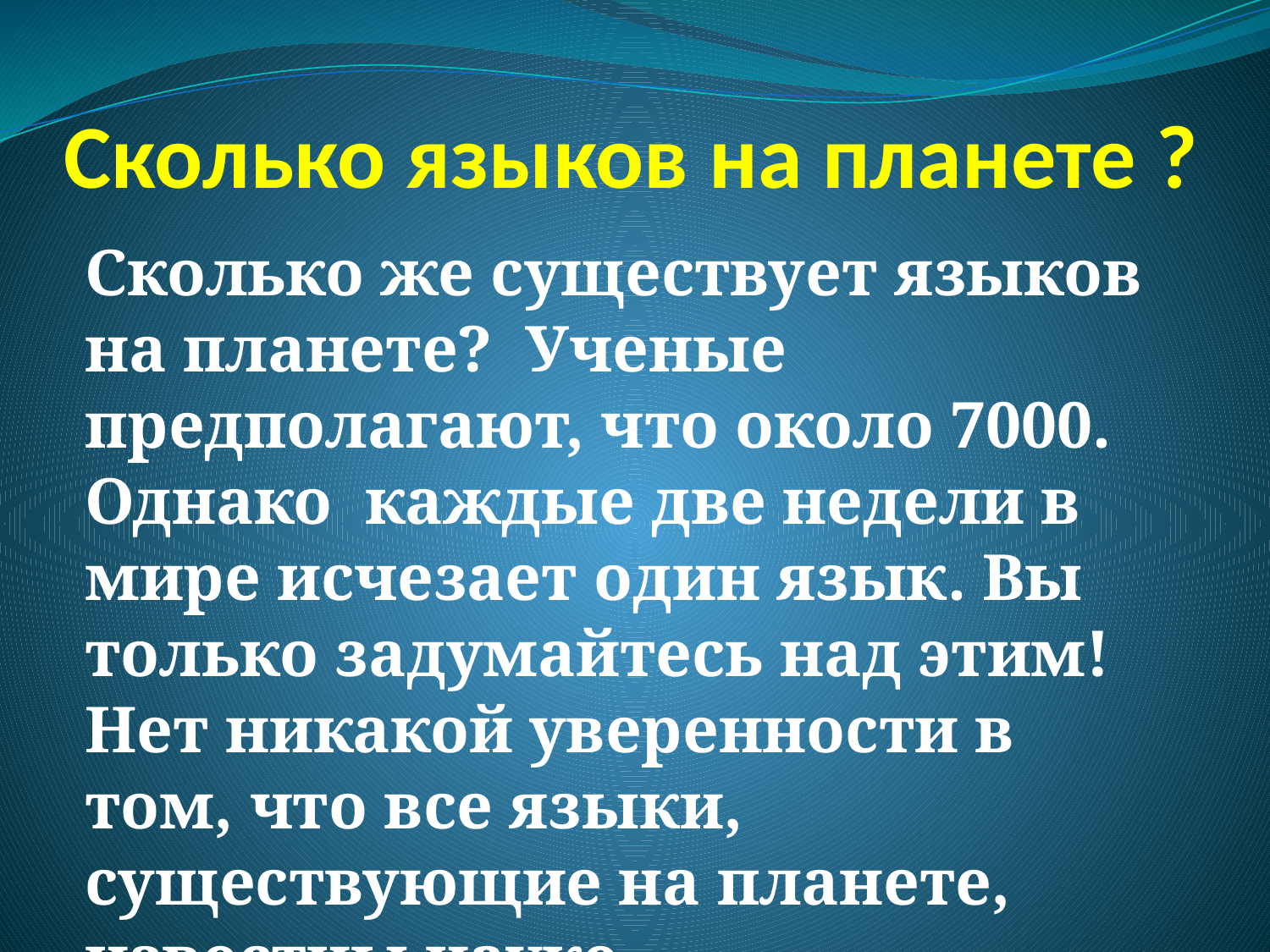

# Сколько языков на планете ?
Сколько же существует языков на планете?  Ученые предполагают, что около 7000. Однако  каждые две недели в мире исчезает один язык. Вы только задумайтесь над этим! Нет никакой уверенности в том, что все языки, существующие на планете, известны науке.